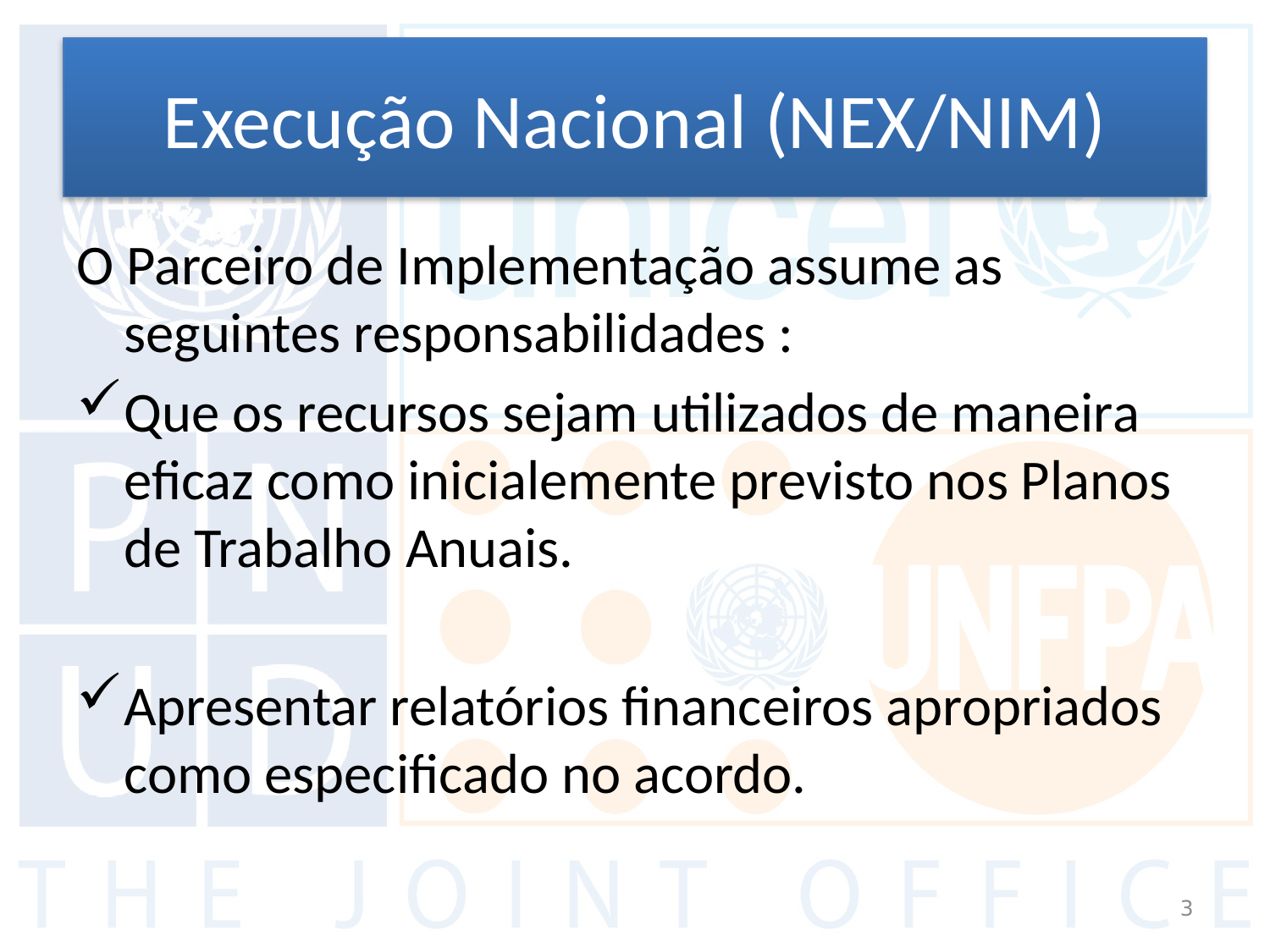

# Execução Nacional (NEX/NIM)
O Parceiro de Implementação assume as seguintes responsabilidades :
Que os recursos sejam utilizados de maneira eficaz como inicialemente previsto nos Planos de Trabalho Anuais.

Apresentar relatórios financeiros apropriados como especificado no acordo.
3